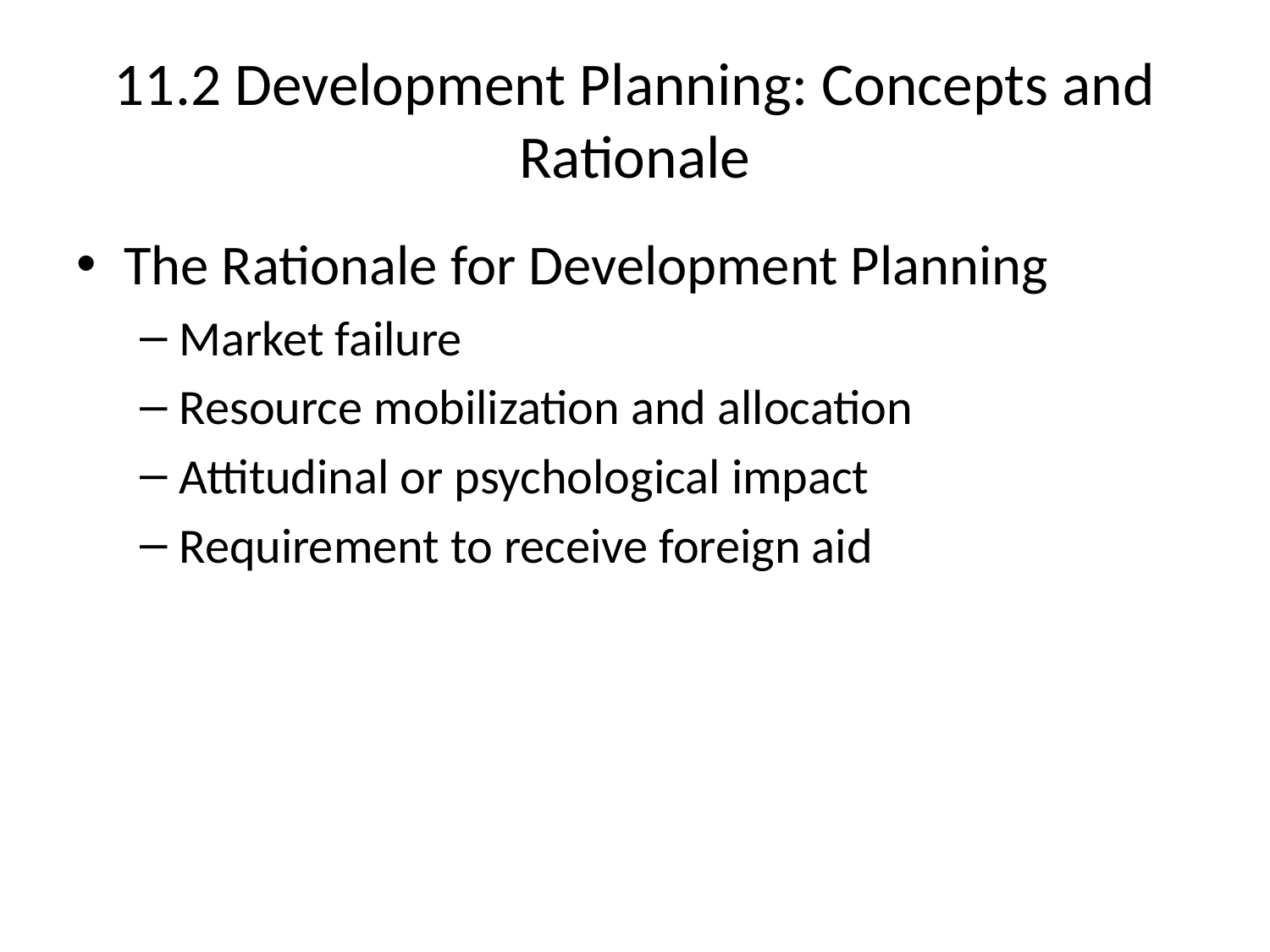

11.2 Development Planning: Concepts and Rationale
The Rationale for Development Planning
Market failure
Resource mobilization and allocation
Attitudinal or psychological impact
Requirement to receive foreign aid